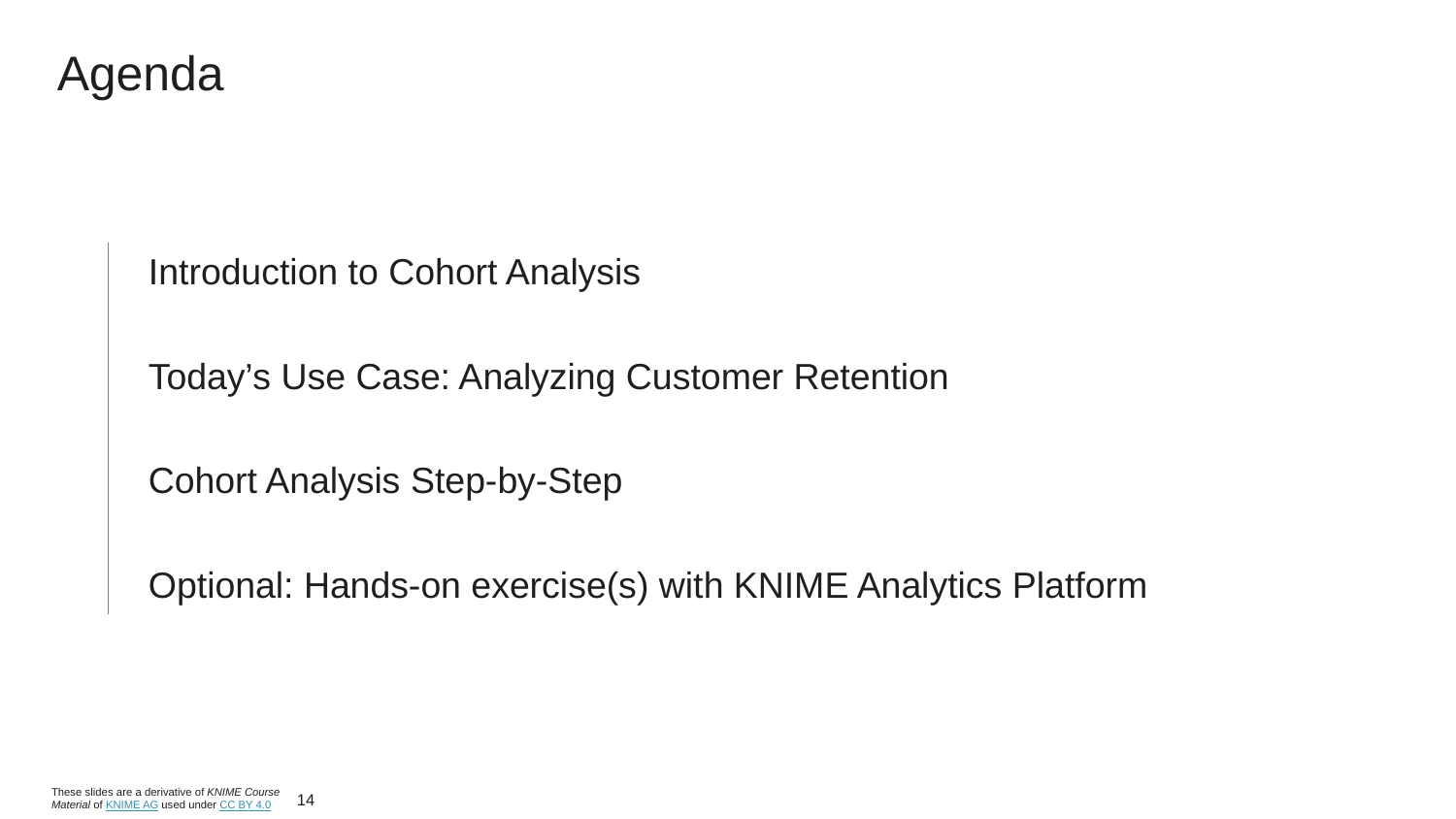

Introduction to Cohort Analysis
Today’s Use Case: Analyzing Customer Retention
Cohort Analysis Step-by-Step
Optional: Hands-on exercise(s) with KNIME Analytics Platform
14